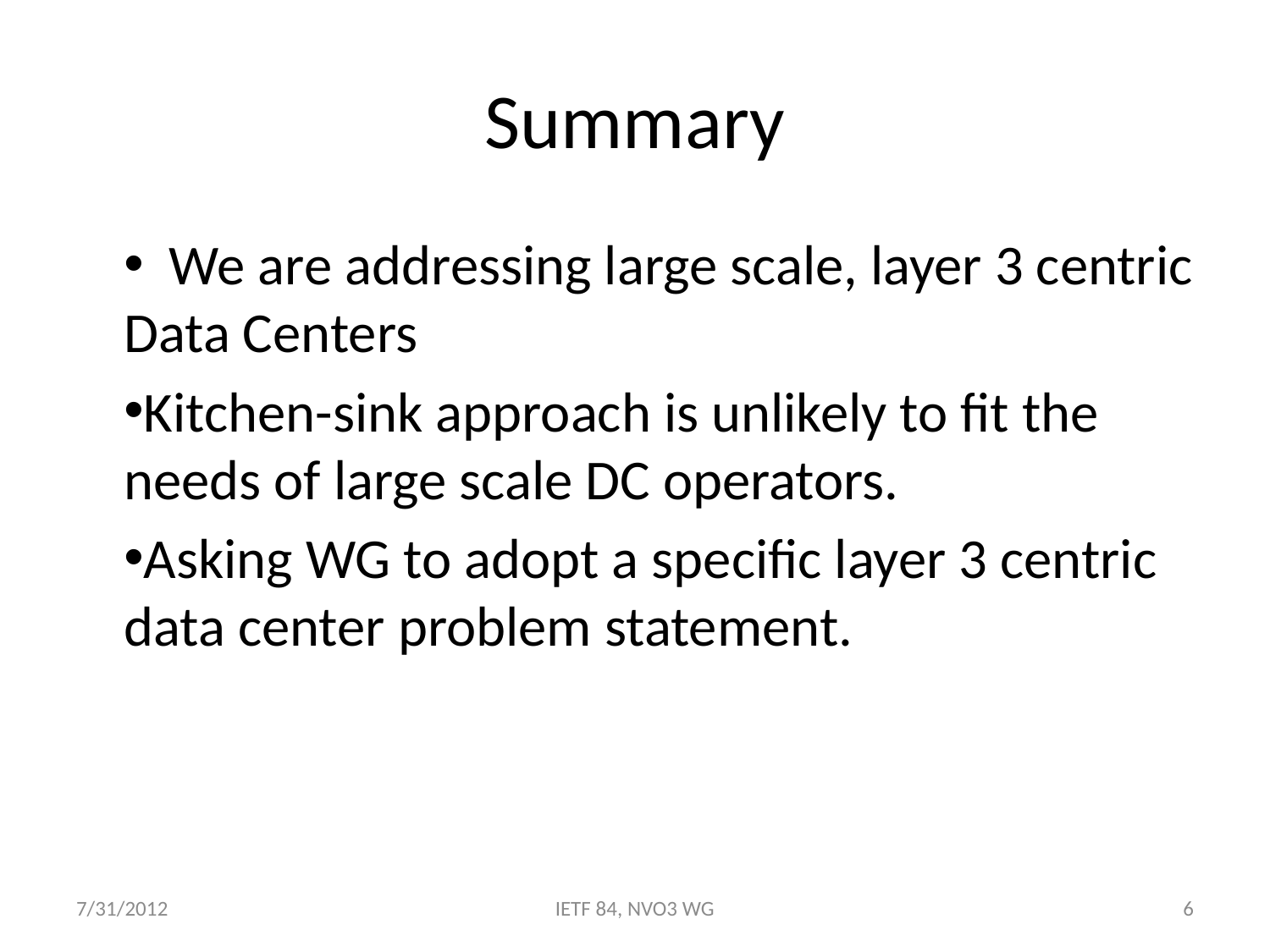

# Summary
  We are addressing large scale, layer 3 centric Data Centers
Kitchen-sink approach is unlikely to fit the needs of large scale DC operators.
Asking WG to adopt a specific layer 3 centric data center problem statement.

7/31/2012
IETF 84, NVO3 WG
6